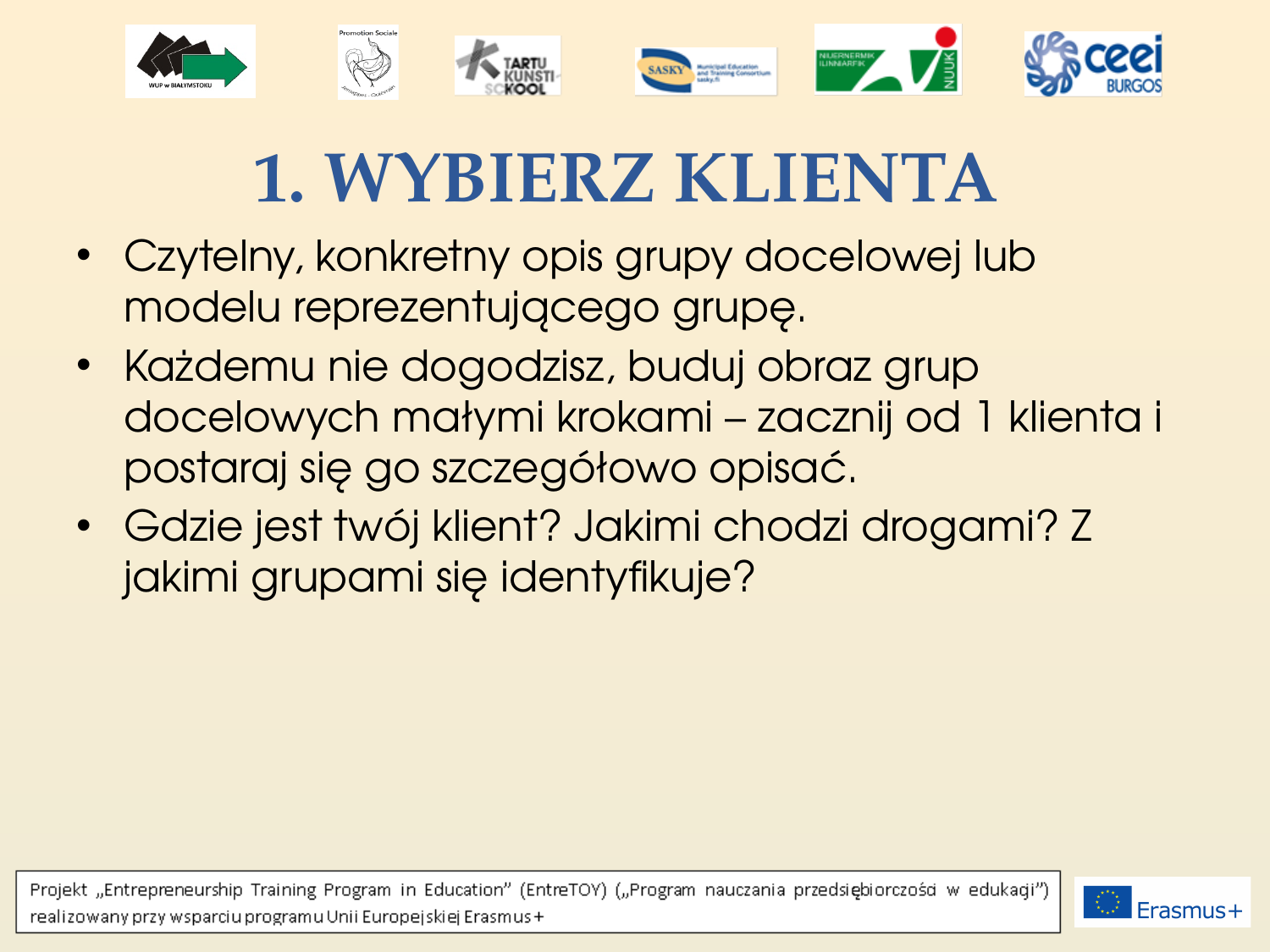

# 1. WYBIERZ KLIENTA
Czytelny, konkretny opis grupy docelowej lub modelu reprezentującego grupę.
Każdemu nie dogodzisz, buduj obraz grup docelowych małymi krokami – zacznij od 1 klienta i postaraj się go szczegółowo opisać.
Gdzie jest twój klient? Jakimi chodzi drogami? Z jakimi grupami się identyfikuje?